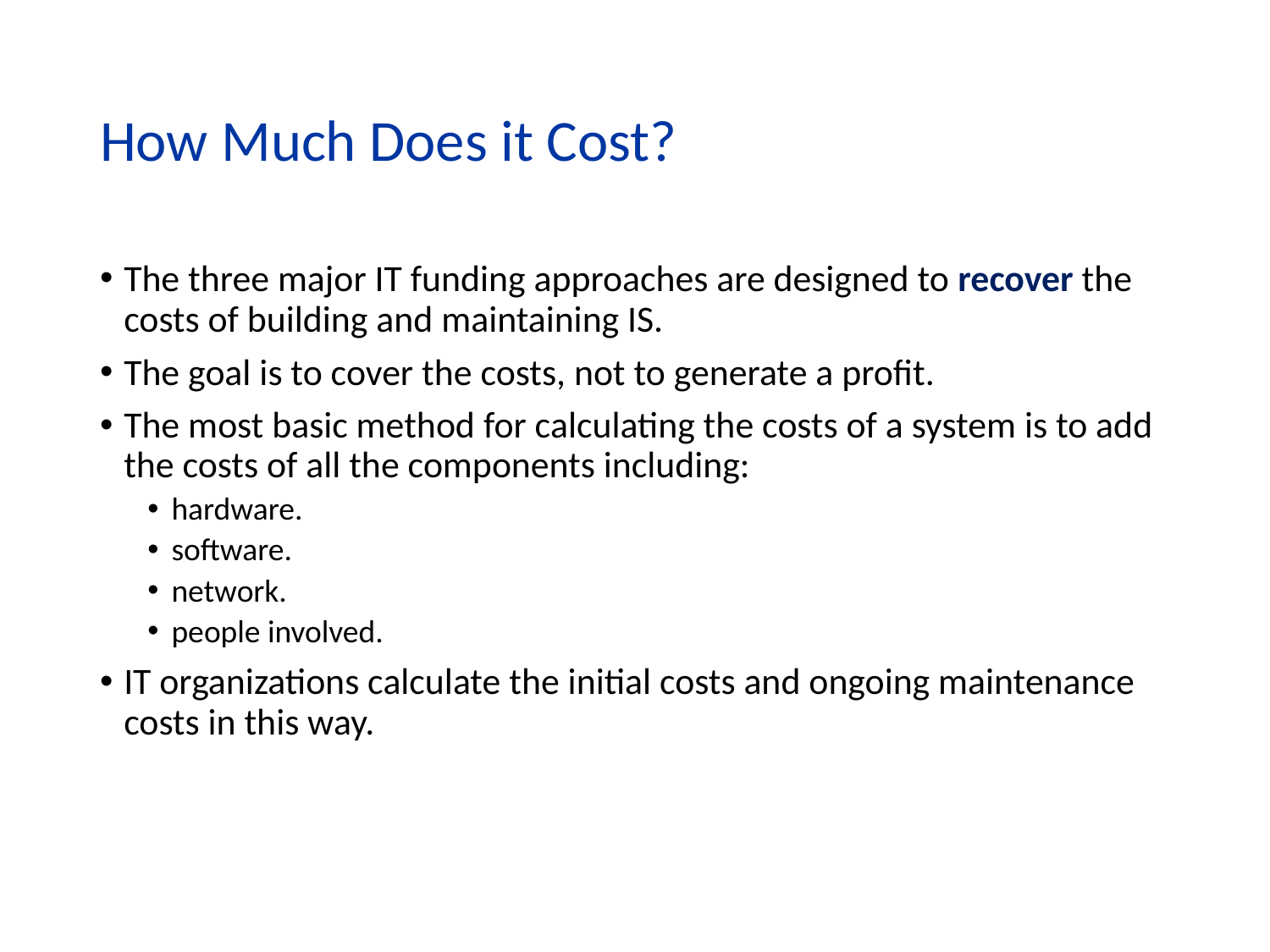

# How Much Does it Cost?
The three major IT funding approaches are designed to recover the costs of building and maintaining IS.
The goal is to cover the costs, not to generate a profit.
The most basic method for calculating the costs of a system is to add the costs of all the components including:
hardware.
software.
network.
people involved.
IT organizations calculate the initial costs and ongoing maintenance costs in this way.